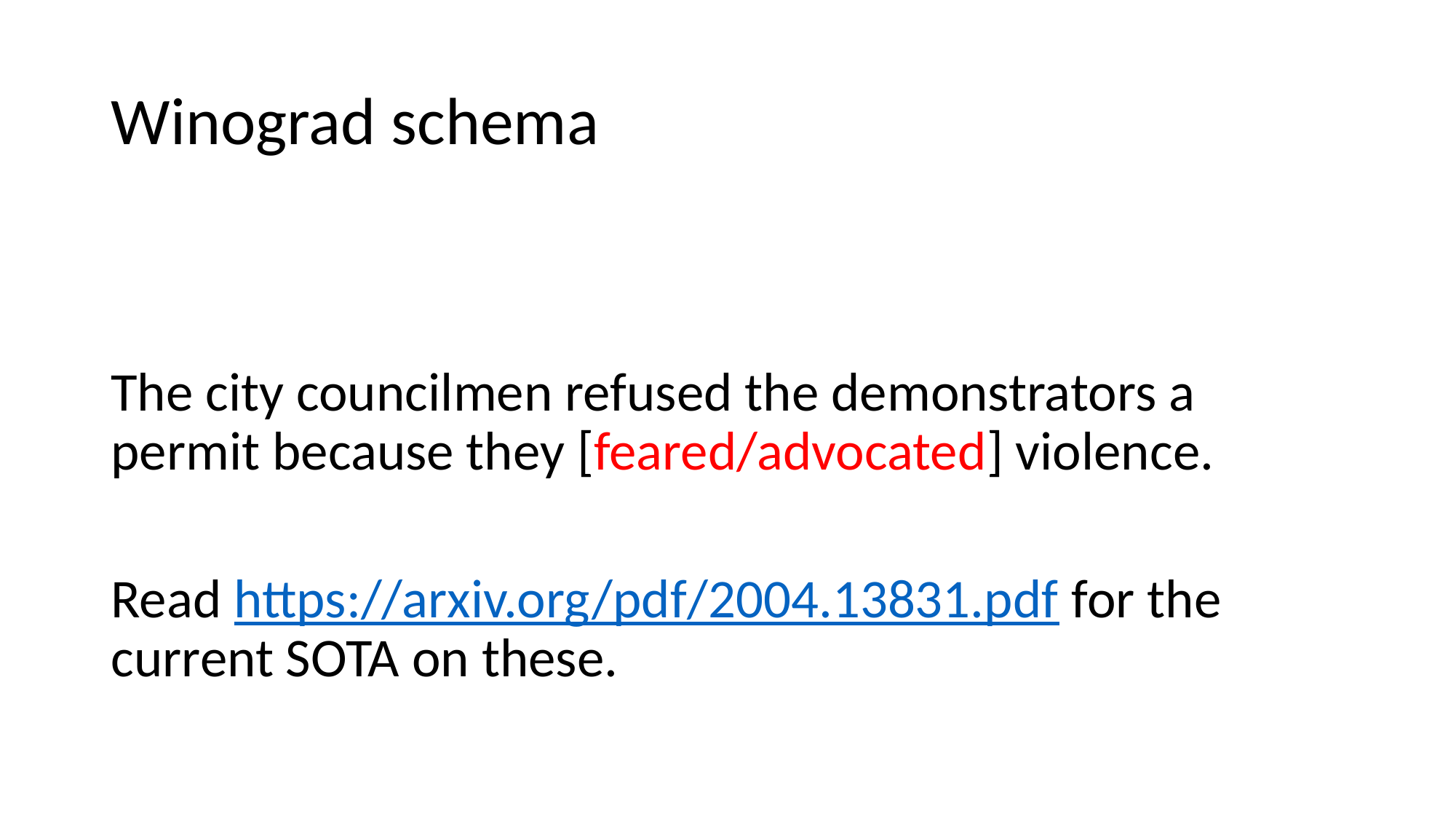

# Winograd schema

The city councilmen refused the demonstrators a  permit because they [feared/advocated] violence.

Read https://arxiv.org/pdf/2004.13831.pdf for the current SOTA on these.